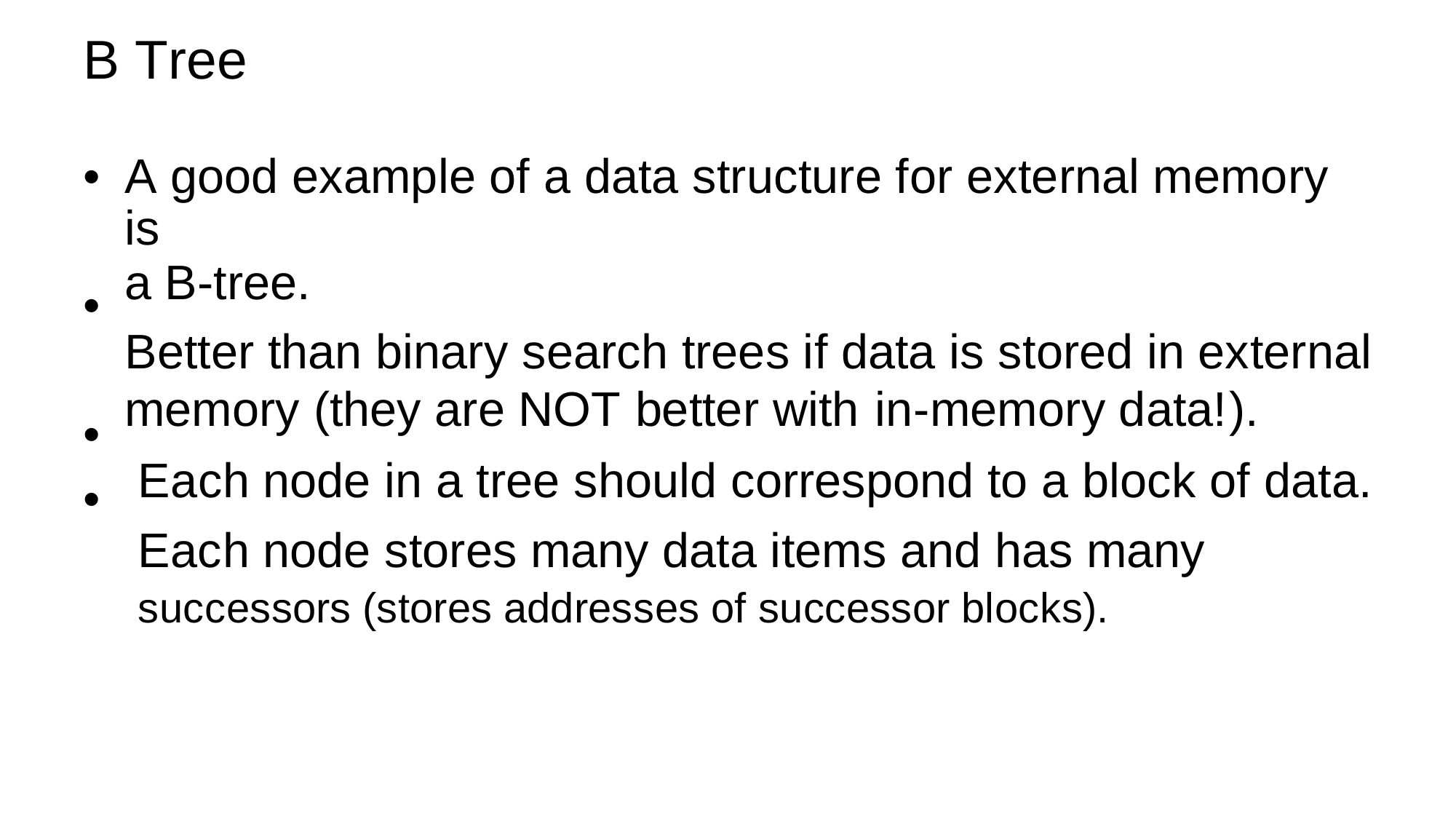

B Tree
•
A good example of a data structure for external memory is
a B-tree.
Better than binary search trees if data is stored in external
memory (they are NOT better with in-memory data!).
Each node in a tree should correspond to a block of data.
Each node stores many data items and has many
successors (stores addresses of successor blocks).
•
•
•